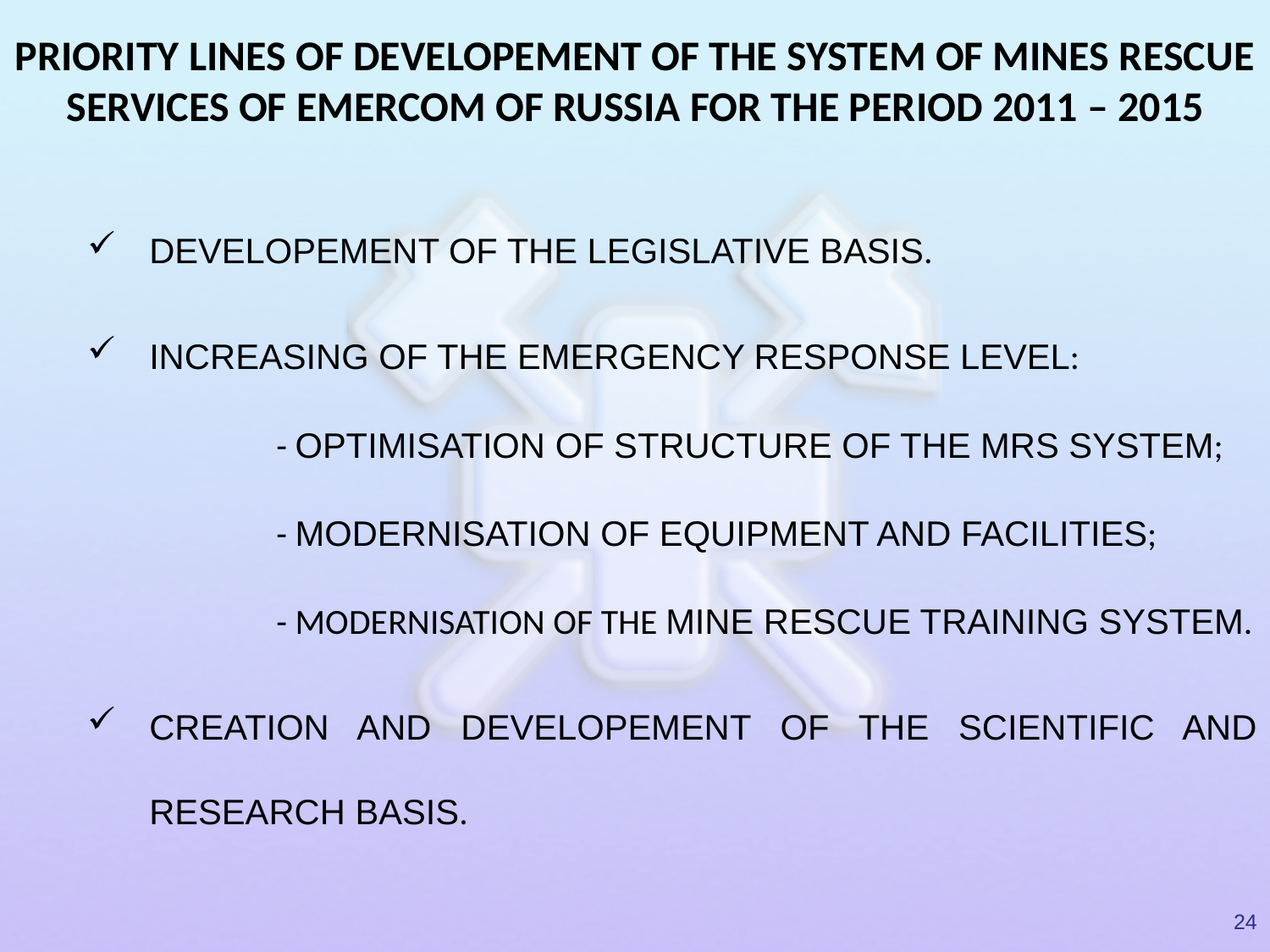

# PRIORITY LINES OF DEVELOPEMENT OF THE SYSTEM OF MINES RESCUE SERVICES OF EMERCOM OF RUSSIA FOR THE PERIOD 2011 – 2015
DEVELOPEMENT OF THE LEGISLATIVE BASIS.
INCREASING OF THE EMERGENCY RESPONSE LEVEL:
		- OPTIMISATION OF STRUCTURE OF THE MRS SYSTEM;
		- MODERNISATION OF EQUIPMENT AND FACILITIES;
		- MODERNISATION OF THE MINE RESCUE TRAINING SYSTEM.
CREATION AND DEVELOPEMENT OF THE SCIENTIFIC AND RESEARCH BASIS.
24